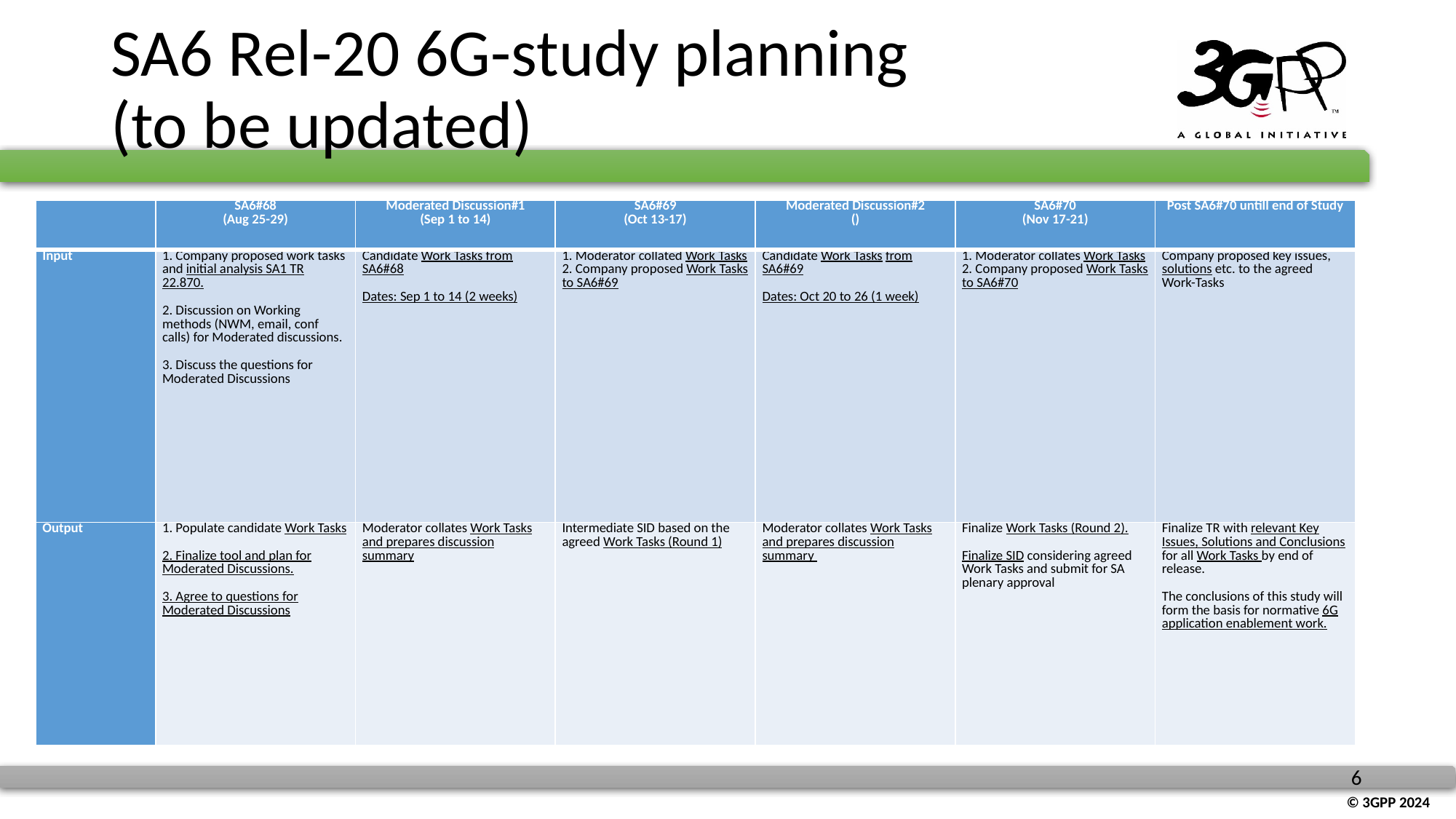

# SA6 Rel-20 6G-study planning (to be updated)
|  | SA6#68 (Aug 25-29) | Moderated Discussion#1 (Sep 1 to 14) | SA6#69 (Oct 13-17) | Moderated Discussion#2 () | SA6#70 (Nov 17-21) | Post SA6#70 untill end of Study |
| --- | --- | --- | --- | --- | --- | --- |
| Input | 1. Company proposed work tasks and initial analysis SA1 TR 22.870.   2. Discussion on Working methods (NWM, email, conf calls) for Moderated discussions.   3. Discuss the questions for Moderated Discussions | Candidate Work Tasks from SA6#68   Dates: Sep 1 to 14 (2 weeks) | 1. Moderator collated Work Tasks 2. Company proposed Work Tasks to SA6#69 | Candidate Work Tasks from SA6#69   Dates: Oct 20 to 26 (1 week) | 1. Moderator collates Work Tasks 2. Company proposed Work Tasks to SA6#70 | Company proposed key issues, solutions etc. to the agreed Work-Tasks |
| Output | 1. Populate candidate Work Tasks   2. Finalize tool and plan for Moderated Discussions.   3. Agree to questions for Moderated Discussions | Moderator collates Work Tasks and prepares discussion summary | Intermediate SID based on the agreed Work Tasks (Round 1) | Moderator collates Work Tasks and prepares discussion summary | Finalize Work Tasks (Round 2).   Finalize SID considering agreed Work Tasks and submit for SA plenary approval | Finalize TR with relevant Key Issues, Solutions and Conclusions for all Work Tasks by end of release.   The conclusions of this study will form the basis for normative 6G application enablement work. |